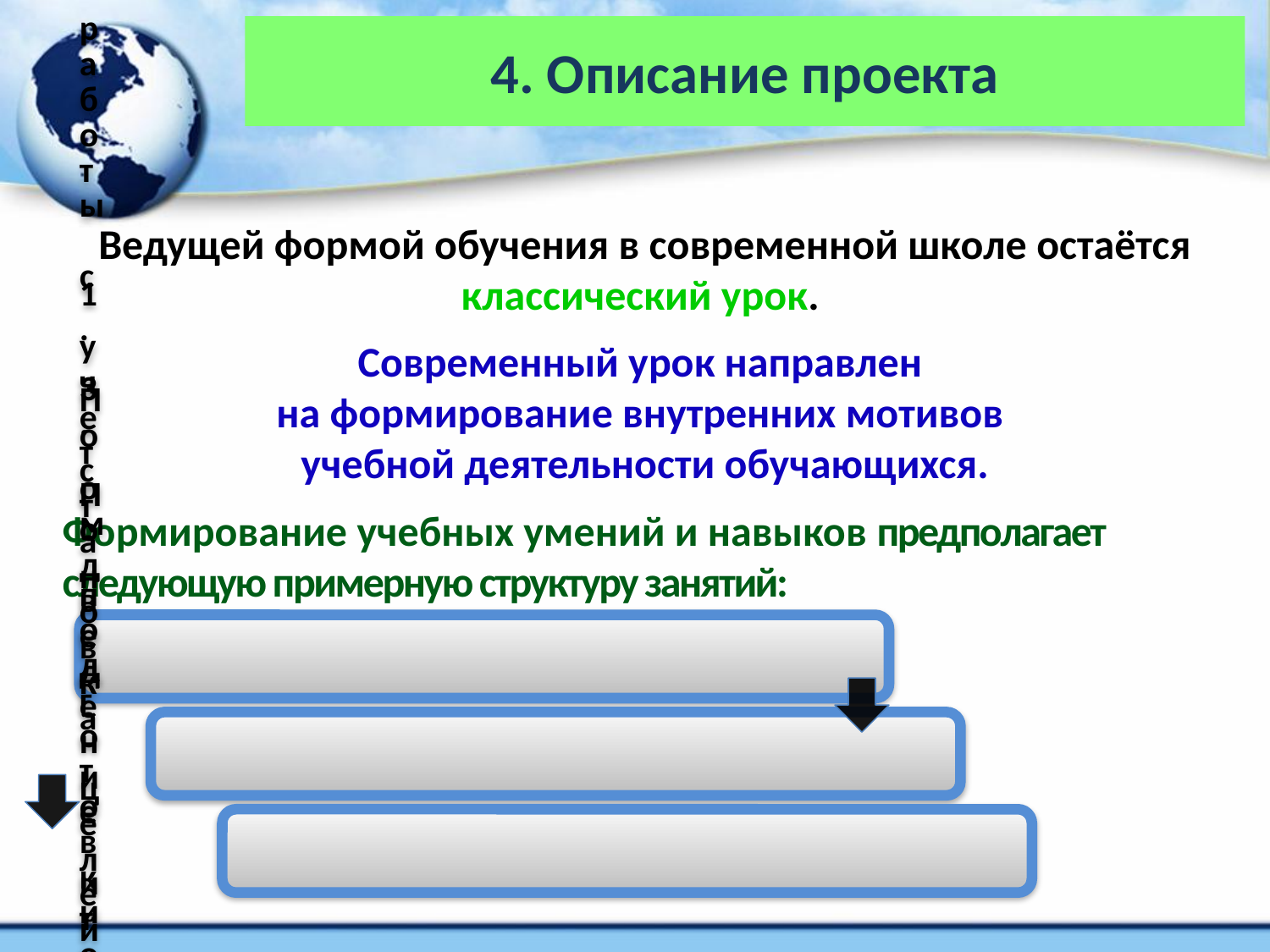

# 4. Описание проекта
Ведущей формой обучения в современной школе остаётся классический урок.

Современный урок направлен
на формирование внутренних мотивов
учебной деятельности обучающихся.

Формирование учебных умений и навыков предполагает следующую примерную структуру занятий: